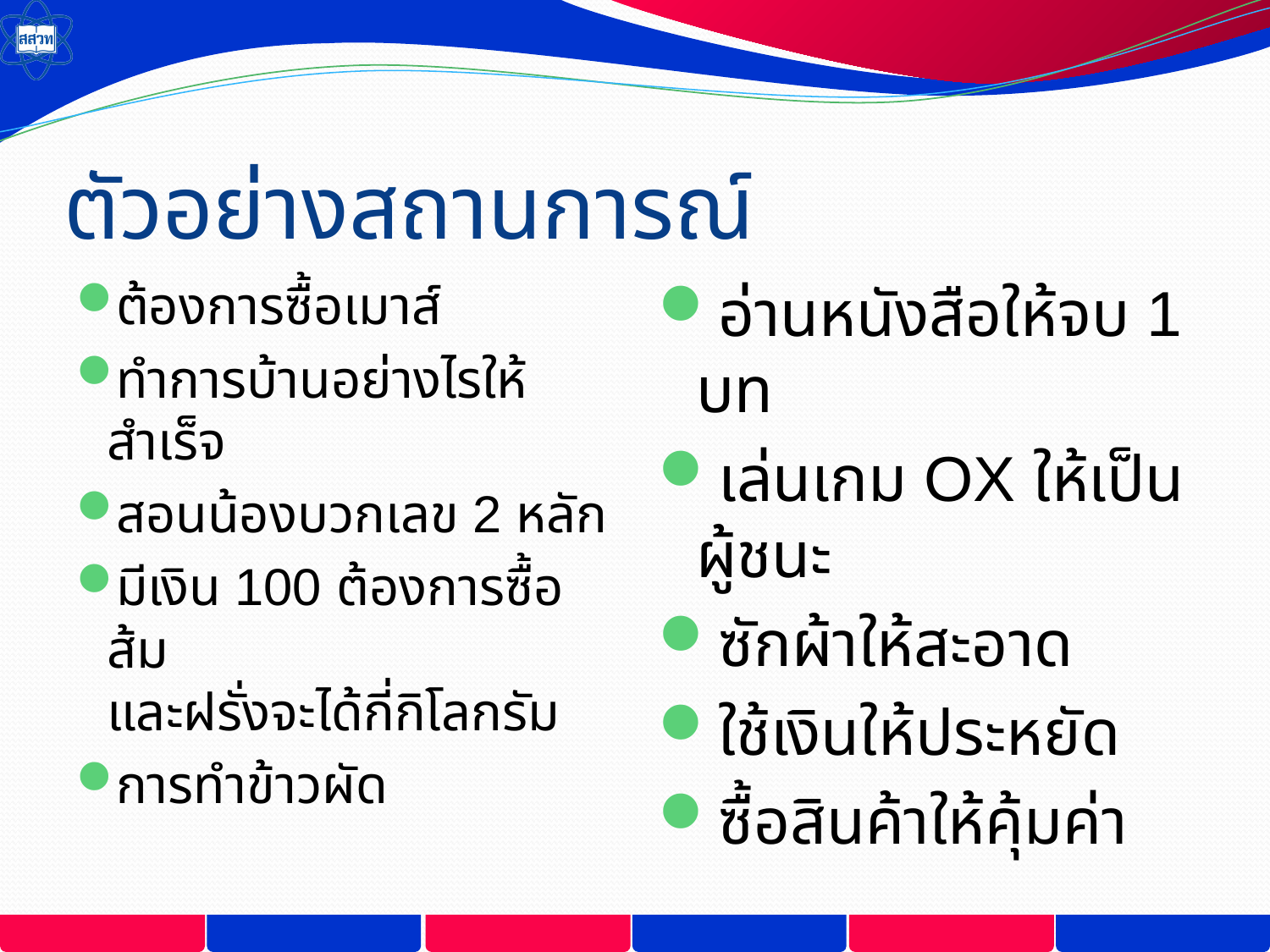

# ตัวอย่างสถานการณ์
ต้องการซื้อเมาส์
ทำการบ้านอย่างไรให้สำเร็จ
สอนน้องบวกเลข 2 หลัก
มีเงิน 100 ต้องการซื้อส้ม
และฝรั่งจะได้กี่กิโลกรัม
การทำข้าวผัด

อ่านหนังสือให้จบ 1 บท
เล่นเกม OX ให้เป็นผู้ชนะ
ซักผ้าให้สะอาด
ใช้เงินให้ประหยัด
ซื้อสินค้าให้คุ้มค่า